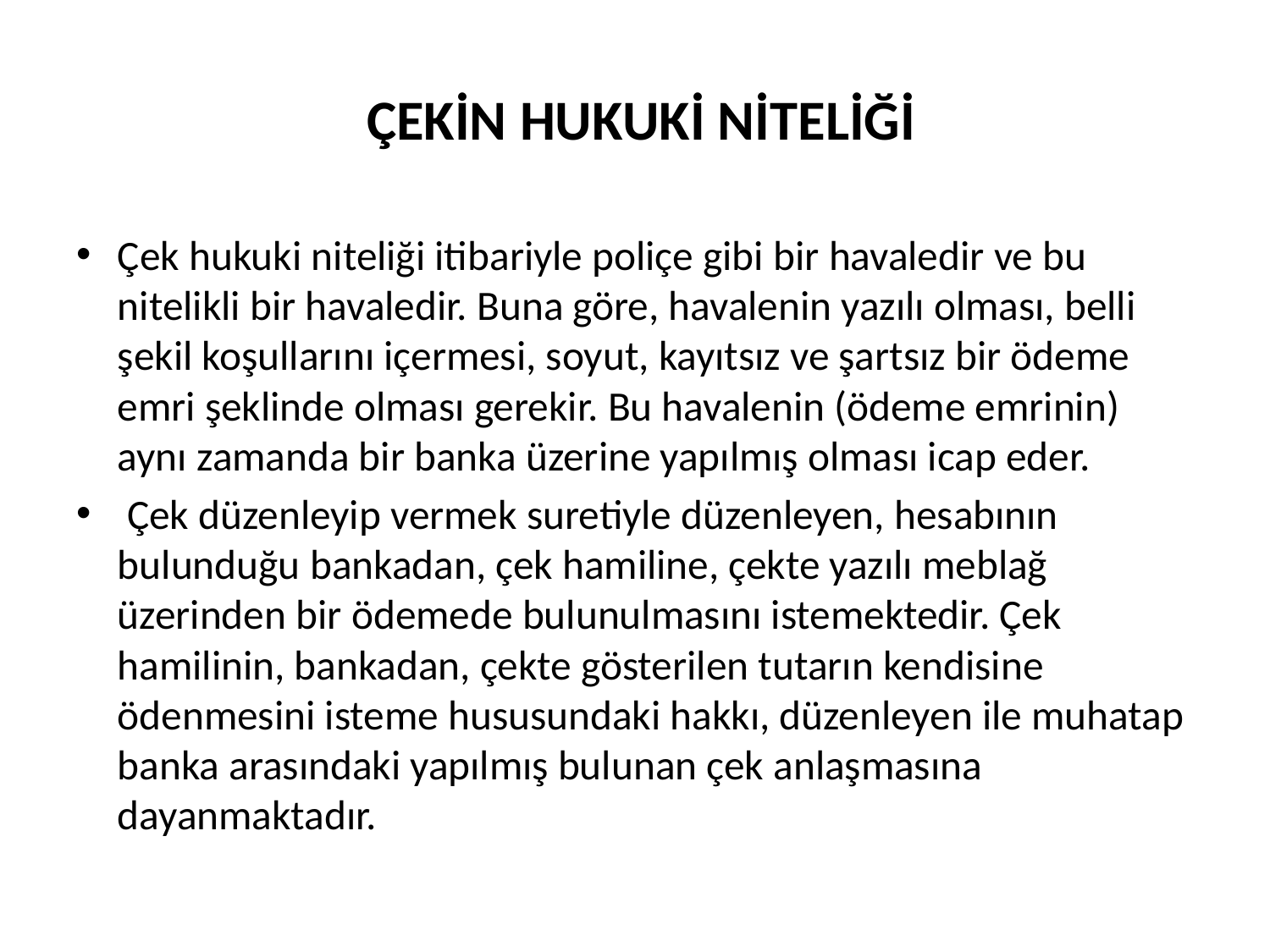

# ÇEKİN HUKUKİ NİTELİĞİ
Çek hukuki niteliği itibariyle poliçe gibi bir havaledir ve bu nitelikli bir havaledir. Buna göre, havalenin yazılı olması, belli şekil koşullarını içermesi, soyut, kayıtsız ve şartsız bir ödeme emri şeklinde olması gerekir. Bu havalenin (ödeme emrinin) aynı zamanda bir banka üzerine yapılmış olması icap eder.
 Çek düzenleyip vermek suretiyle düzenleyen, hesabının bulunduğu bankadan, çek hamiline, çekte yazılı meblağ üzerinden bir ödemede bulunulmasını istemektedir. Çek hamilinin, bankadan, çekte gösterilen tutarın kendisine ödenmesini isteme hususundaki hakkı, düzenleyen ile muhatap banka arasındaki yapılmış bulunan çek anlaşmasına dayanmaktadır.